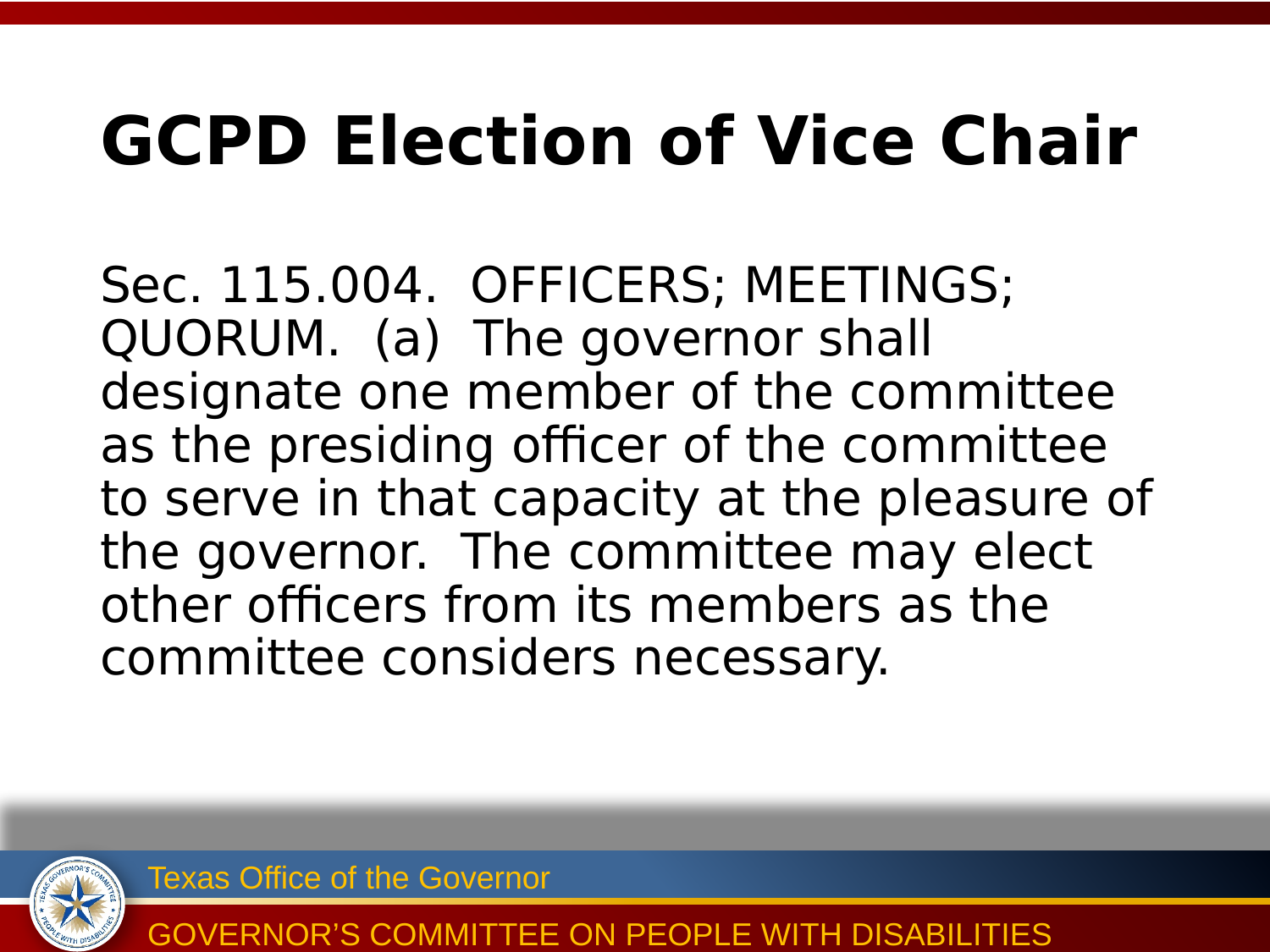

# GCPD Election of Vice Chair
Sec. 115.004.  OFFICERS; MEETINGS; QUORUM.  (a)  The governor shall designate one member of the committee as the presiding officer of the committee to serve in that capacity at the pleasure of the governor.  The committee may elect other officers from its members as the committee considers necessary.